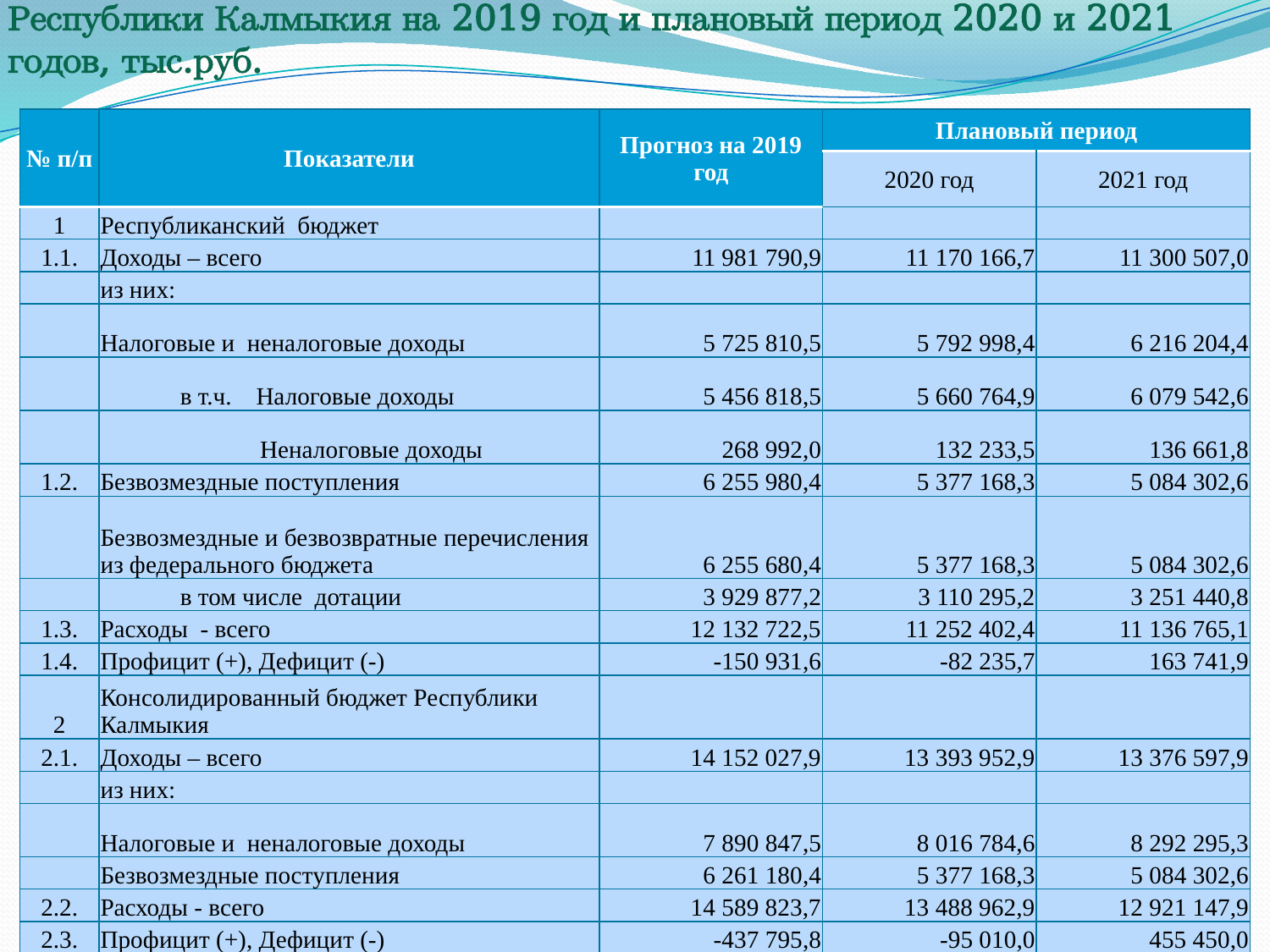

# Прогноз основных характеристик консолидированного бюджета Республики Калмыкия на 2019 год и плановый период 2020 и 2021 годов, тыс.руб.
| № п/п | Показатели | Прогноз на 2019 год | Плановый период |  |
| --- | --- | --- | --- | --- |
|  |  |  | 2020 год | 2021 год |
| 1 | Республиканский бюджет |  |  |  |
| 1.1. | Доходы – всего | 11 981 790,9 | 11 170 166,7 | 11 300 507,0 |
|  | из них: |  |  |  |
|  | Налоговые и неналоговые доходы | 5 725 810,5 | 5 792 998,4 | 6 216 204,4 |
|  | в т.ч. Налоговые доходы | 5 456 818,5 | 5 660 764,9 | 6 079 542,6 |
|  | Неналоговые доходы | 268 992,0 | 132 233,5 | 136 661,8 |
| 1.2. | Безвозмездные поступления | 6 255 980,4 | 5 377 168,3 | 5 084 302,6 |
|  | Безвозмездные и безвозвратные перечисления из федерального бюджета | 6 255 680,4 | 5 377 168,3 | 5 084 302,6 |
|  | в том числе дотации | 3 929 877,2 | 3 110 295,2 | 3 251 440,8 |
| 1.3. | Расходы - всего | 12 132 722,5 | 11 252 402,4 | 11 136 765,1 |
| 1.4. | Профицит (+), Дефицит (-) | -150 931,6 | -82 235,7 | 163 741,9 |
| 2 | Консолидированный бюджет Республики Калмыкия |  |  |  |
| 2.1. | Доходы – всего | 14 152 027,9 | 13 393 952,9 | 13 376 597,9 |
|  | из них: |  |  |  |
|  | Налоговые и неналоговые доходы | 7 890 847,5 | 8 016 784,6 | 8 292 295,3 |
|  | Безвозмездные поступления | 6 261 180,4 | 5 377 168,3 | 5 084 302,6 |
| 2.2. | Расходы - всего | 14 589 823,7 | 13 488 962,9 | 12 921 147,9 |
| 2.3. | Профицит (+), Дефицит (-) | -437 795,8 | -95 010,0 | 455 450,0 |